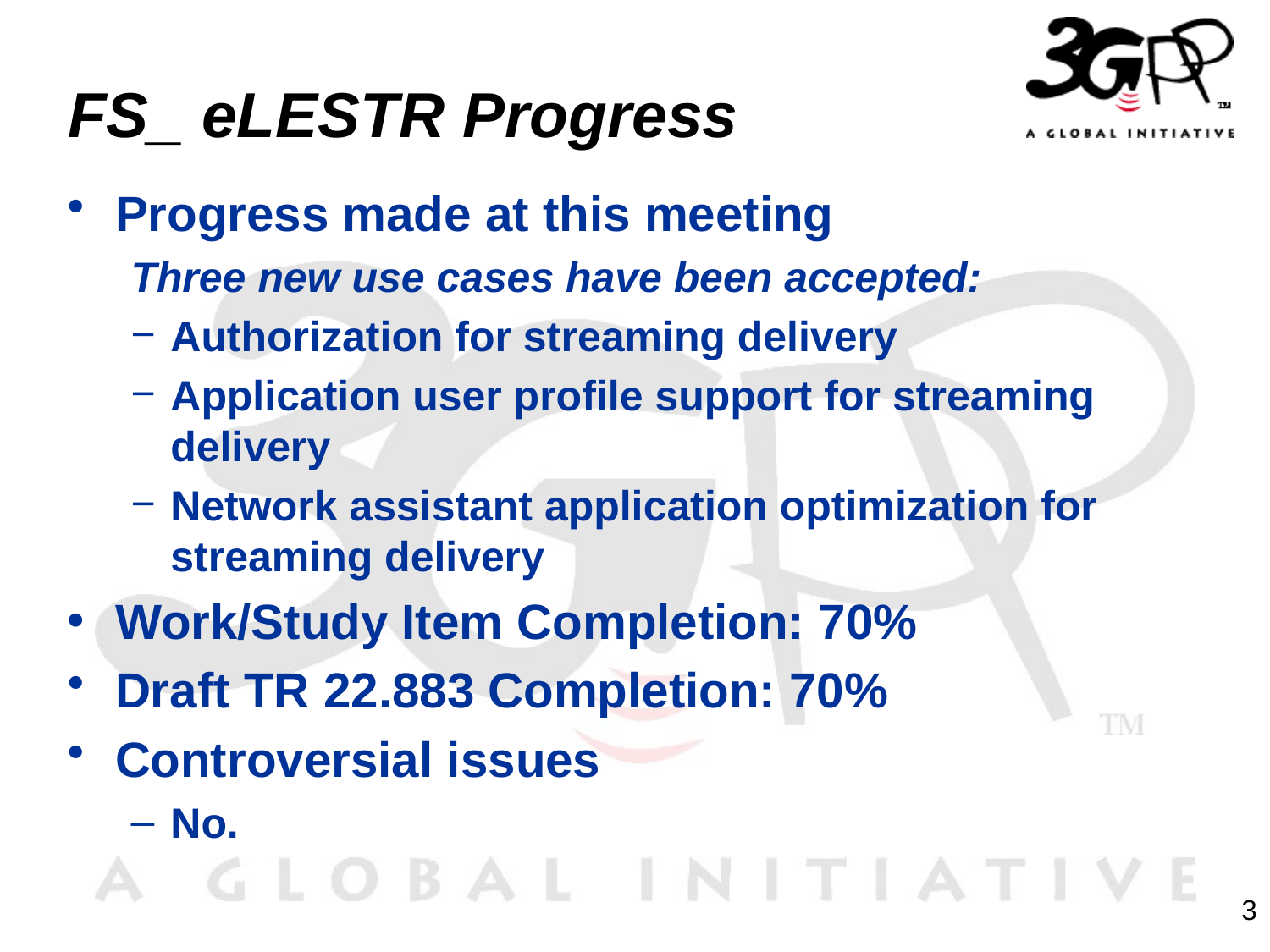

# FS_ eLESTR Progress
Progress made at this meeting
Three new use cases have been accepted:
Authorization for streaming delivery
Application user profile support for streaming delivery
Network assistant application optimization for streaming delivery
Work/Study Item Completion: 70%
Draft TR 22.883 Completion: 70%
Controversial issues
No.
3